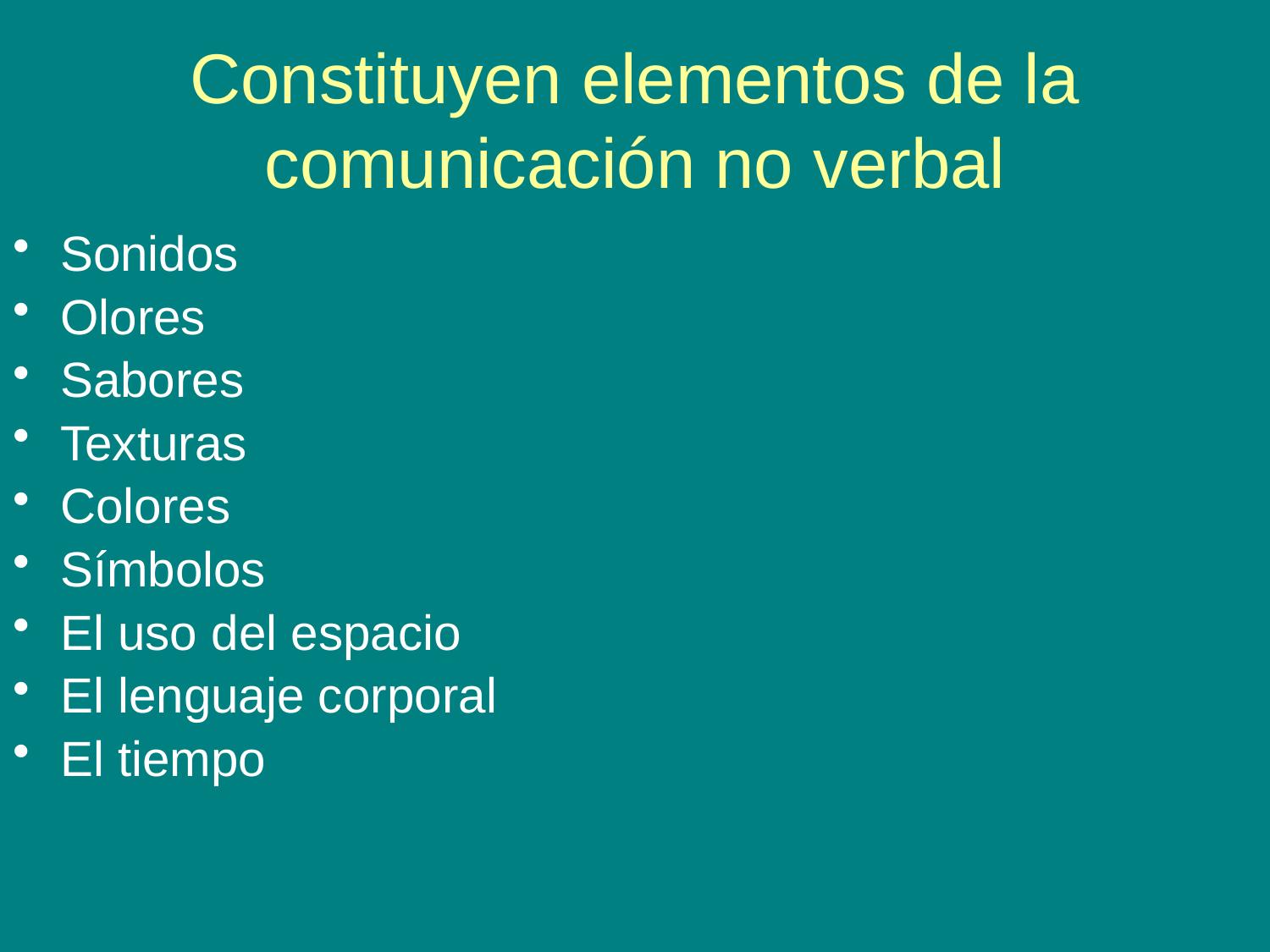

# Constituyen elementos de la comunicación no verbal
Sonidos
Olores
Sabores
Texturas
Colores
Símbolos
El uso del espacio
El lenguaje corporal
El tiempo